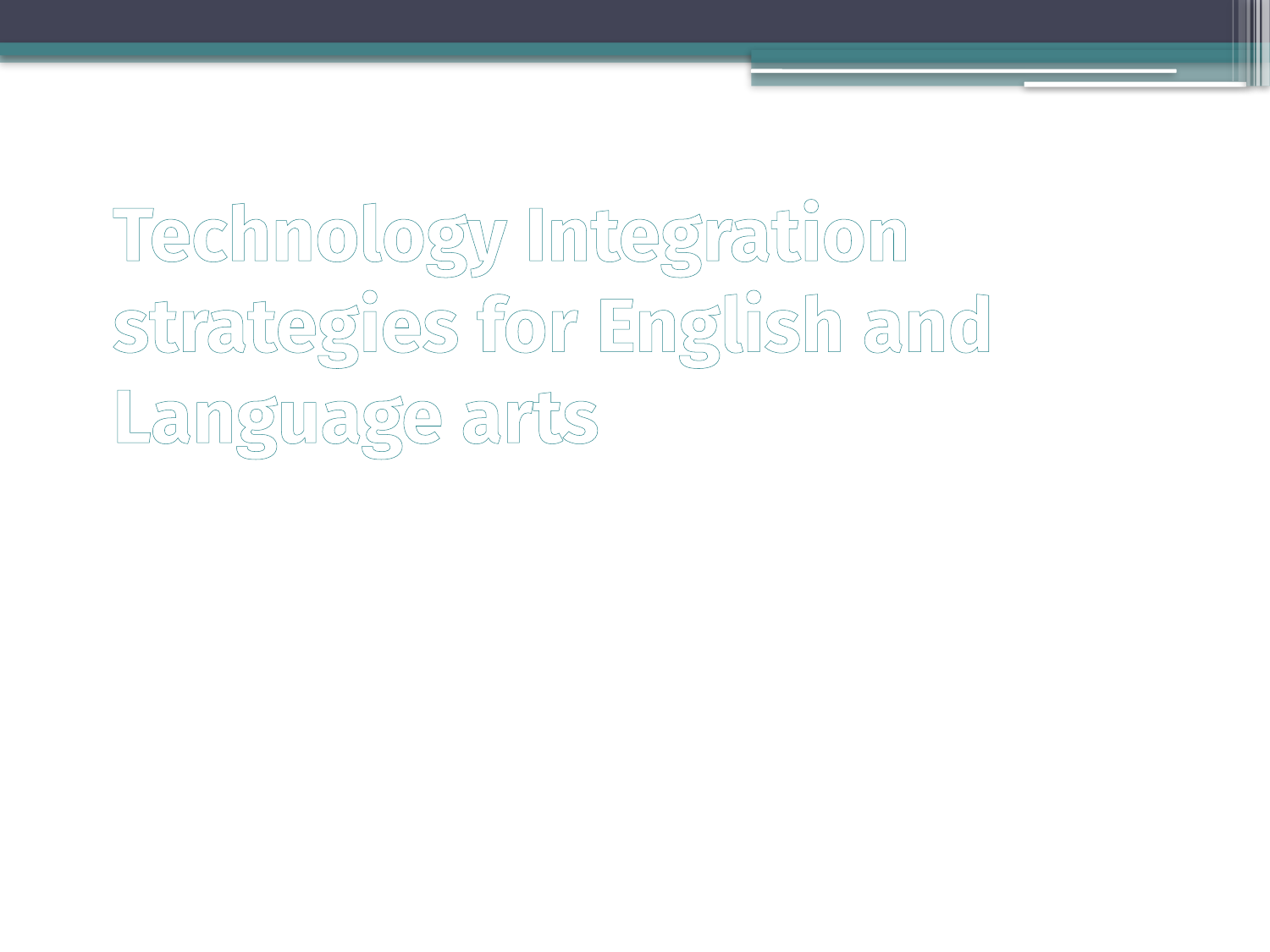

# Technology Integration strategies for English and Language arts